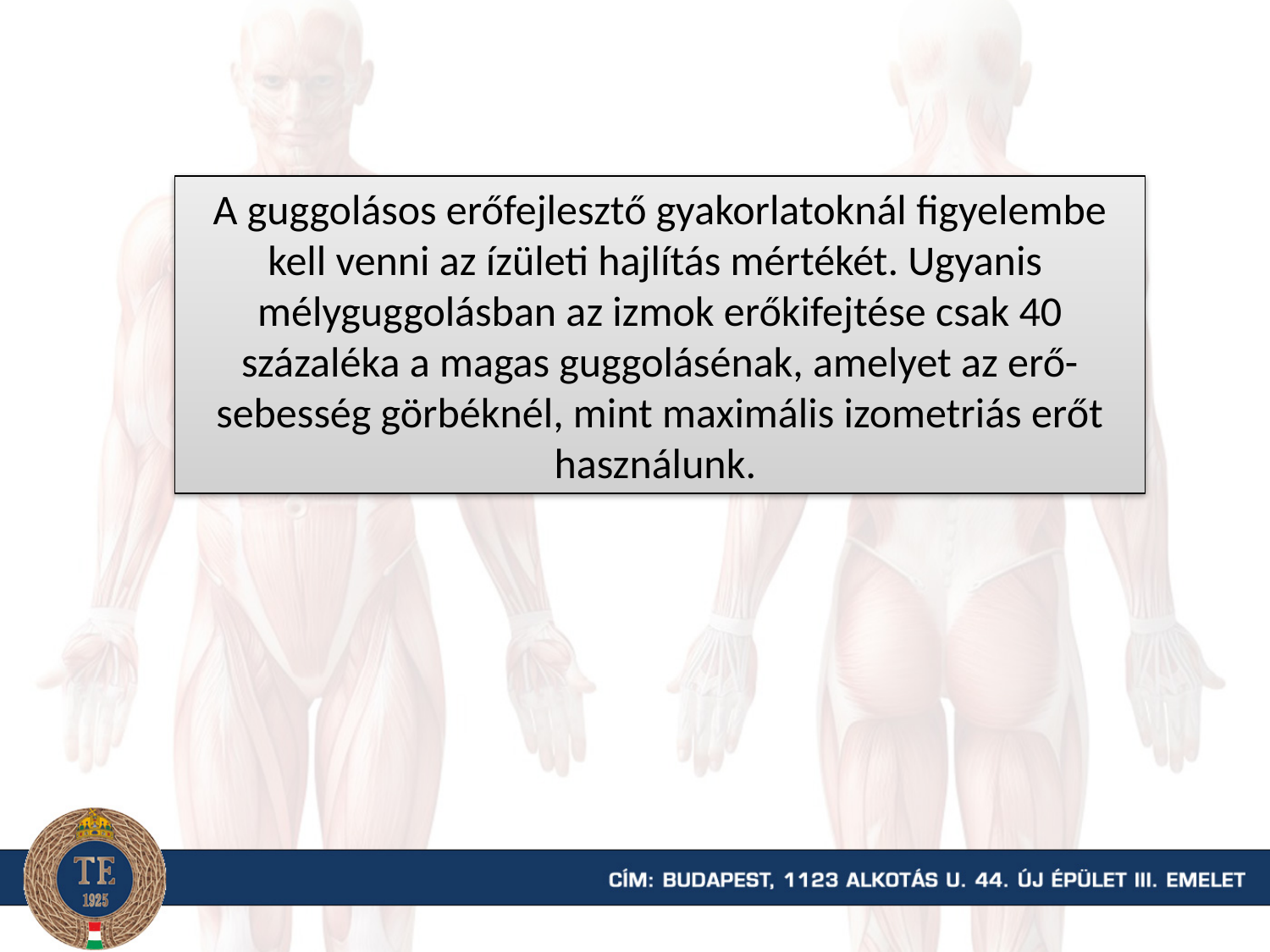

A guggolásos erőfejlesztő gyakorlatoknál figyelembe kell venni az ízületi hajlítás mértékét. Ugyanis  mélyguggolásban az izmok erőkifejtése csak 40 százaléka a magas guggolásénak, amelyet az erő-sebesség görbéknél, mint maximális izometriás erőt használunk.